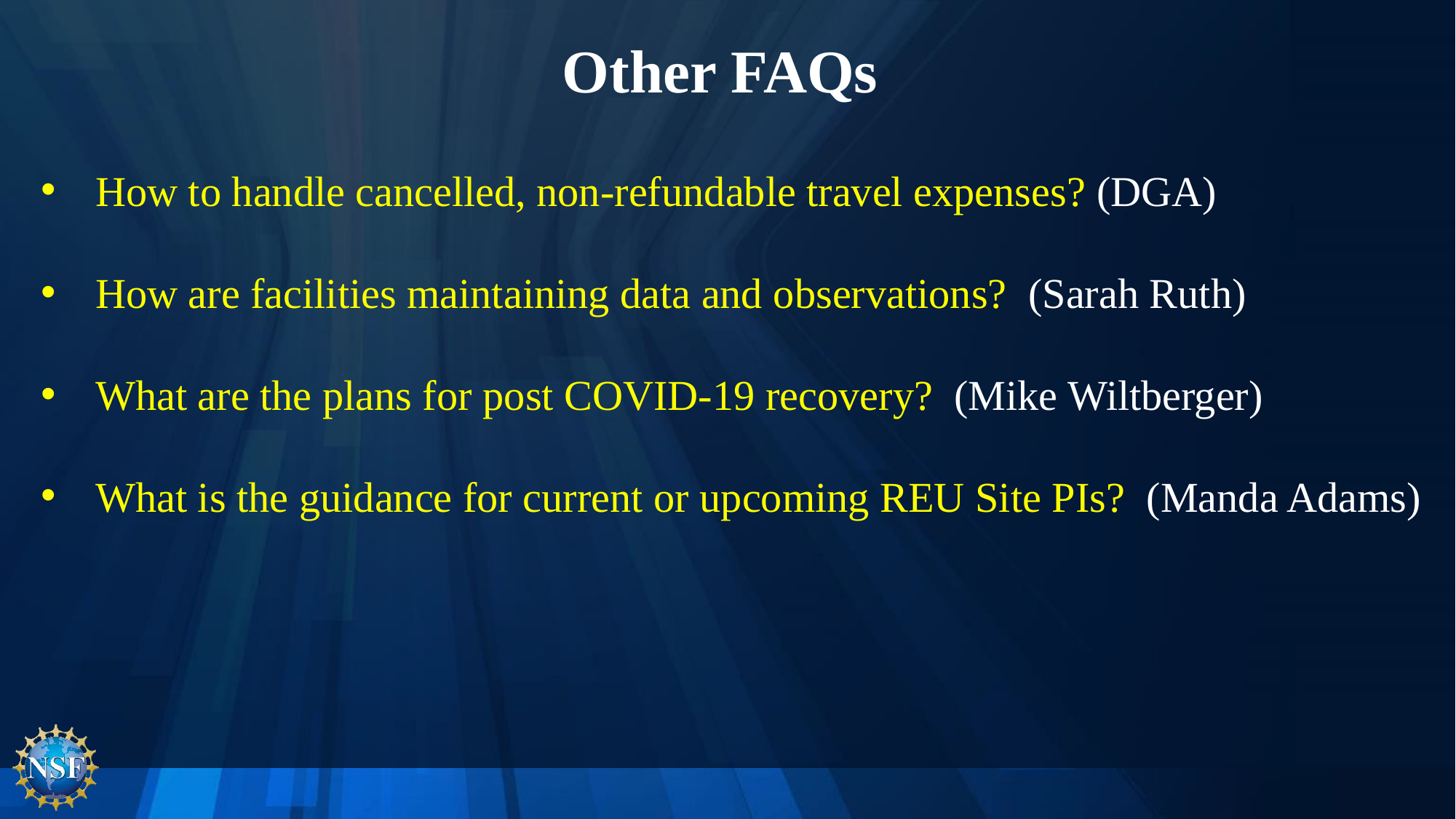

# Other FAQs
How to handle cancelled, non-refundable travel expenses? (DGA)

How are facilities maintaining data and observations?  (Sarah Ruth)

What are the plans for post COVID-19 recovery?  (Mike Wiltberger)

What is the guidance for current or upcoming REU Site PIs?  (Manda Adams)